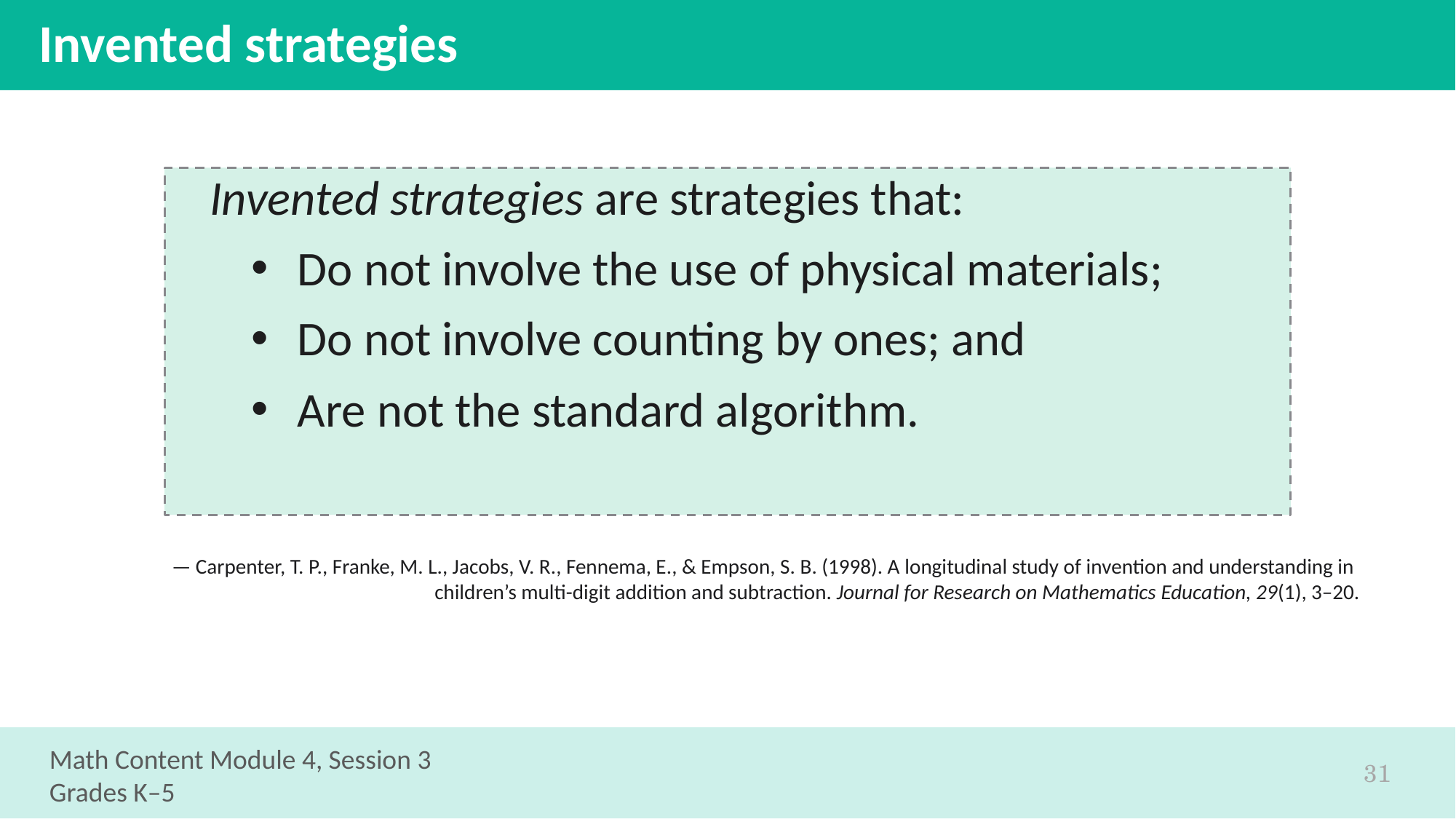

# Invented strategies
Invented strategies are strategies that:
Do not involve the use of physical materials;
Do not involve counting by ones; and
Are not the standard algorithm.
— Carpenter, T. P., Franke, M. L., Jacobs, V. R., Fennema, E., & Empson, S. B. (1998). A longitudinal study of invention and understanding in
children’s multi-digit addition and subtraction. Journal for Research on Mathematics Education, 29(1), 3–20.
Math Content Module 4, Session 3
Grades K–5
31